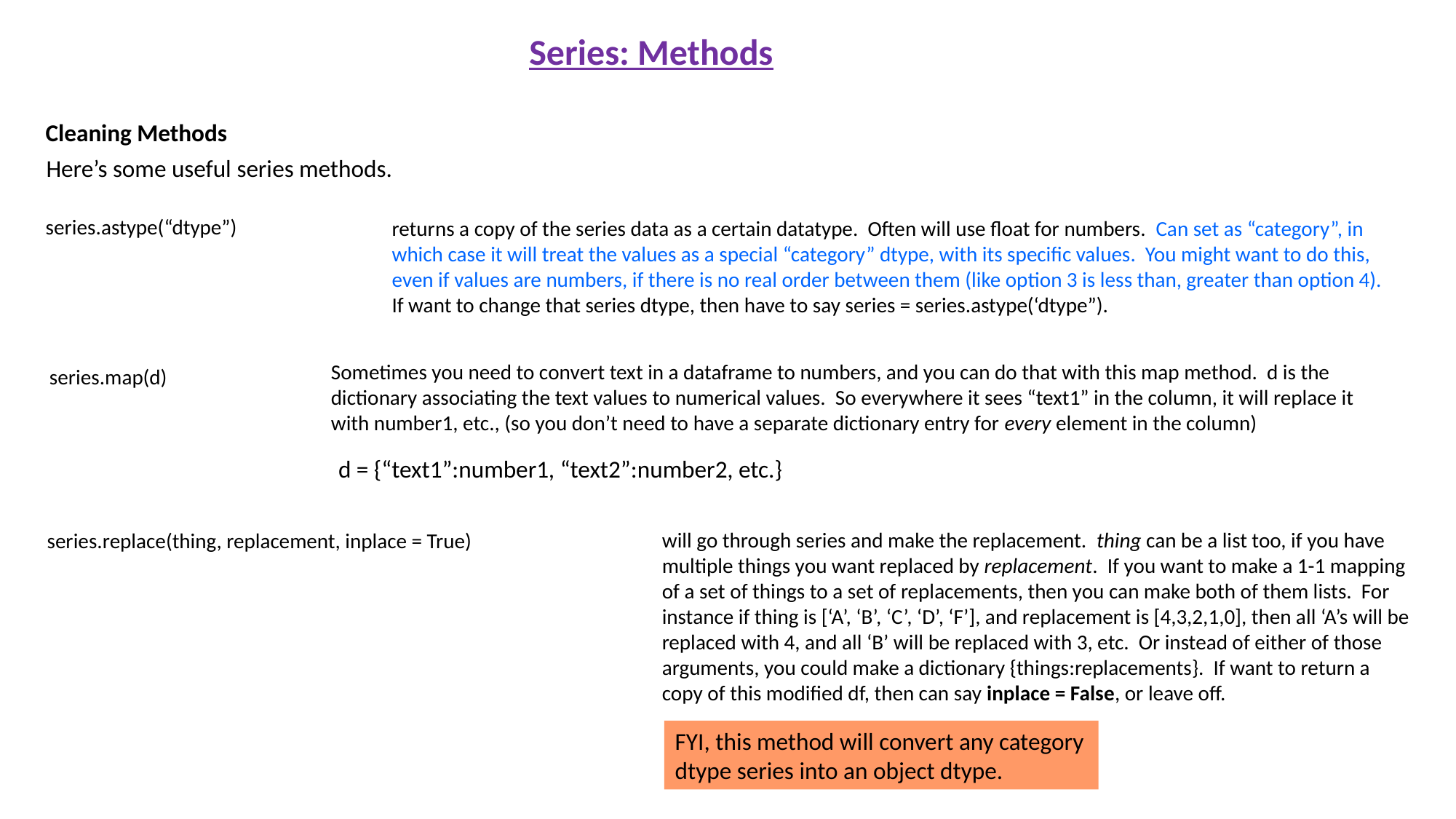

Series: Methods
Cleaning Methods
Here’s some useful series methods.
series.astype(“dtype”)
returns a copy of the series data as a certain datatype.  Often will use float for numbers.  Can set as “category”, in which case it will treat the values as a special “category” dtype, with its specific values.  You might want to do this, even if values are numbers, if there is no real order between them (like option 3 is less than, greater than option 4).   If want to change that series dtype, then have to say series = series.astype(‘dtype”).
Sometimes you need to convert text in a dataframe to numbers, and you can do that with this map method.  d is the dictionary associating the text values to numerical values.  So everywhere it sees “text1” in the column, it will replace it with number1, etc., (so you don’t need to have a separate dictionary entry for every element in the column)
series.map(d)
d = {“text1”:number1, “text2”:number2, etc.}
will go through series and make the replacement.  thing can be a list too, if you have multiple things you want replaced by replacement.  If you want to make a 1-1 mapping of a set of things to a set of replacements, then you can make both of them lists.  For instance if thing is [‘A’, ‘B’, ‘C’, ‘D’, ‘F’], and replacement is [4,3,2,1,0], then all ‘A’s will be replaced with 4, and all ‘B’ will be replaced with 3, etc.  Or instead of either of those arguments, you could make a dictionary {things:replacements}.  If want to return a copy of this modified df, then can say inplace = False, or leave off.
series.replace(thing, replacement, inplace = True)
FYI, this method will convert any category dtype series into an object dtype.